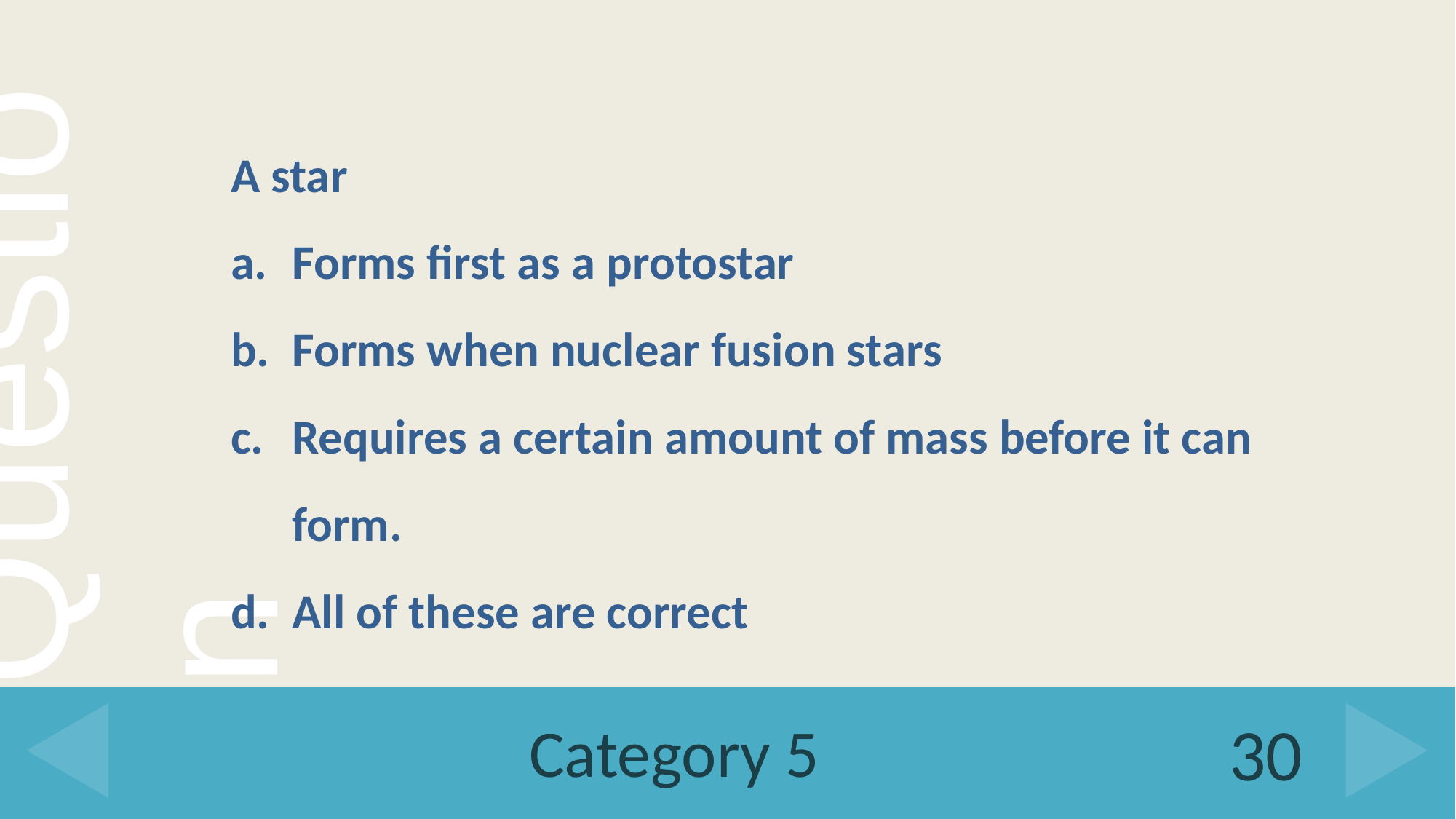

A star
Forms first as a protostar
Forms when nuclear fusion stars
Requires a certain amount of mass before it can form.
All of these are correct
# Category 5
30